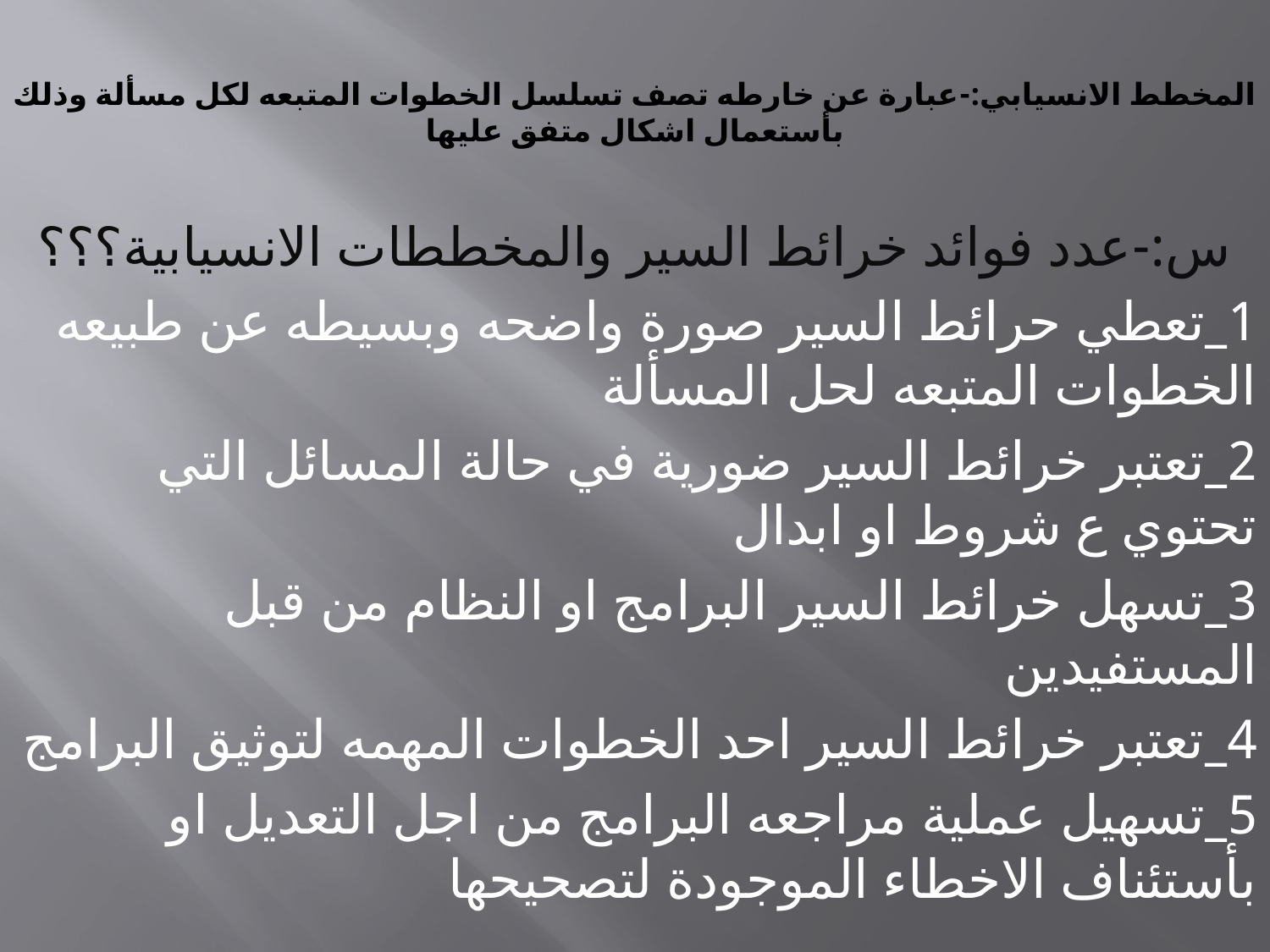

# المخطط الانسيابي:-عبارة عن خارطه تصف تسلسل الخطوات المتبعه لكل مسألة وذلك بأستعمال اشكال متفق عليها
س:-عدد فوائد خرائط السير والمخططات الانسيابية؟؟؟
1_تعطي حرائط السير صورة واضحه وبسيطه عن طبيعه الخطوات المتبعه لحل المسألة
2_تعتبر خرائط السير ضورية في حالة المسائل التي تحتوي ع شروط او ابدال
3_تسهل خرائط السير البرامج او النظام من قبل المستفيدين
4_تعتبر خرائط السير احد الخطوات المهمه لتوثيق البرامج
5_تسهيل عملية مراجعه البرامج من اجل التعديل او بأستئناف الاخطاء الموجودة لتصحيحها